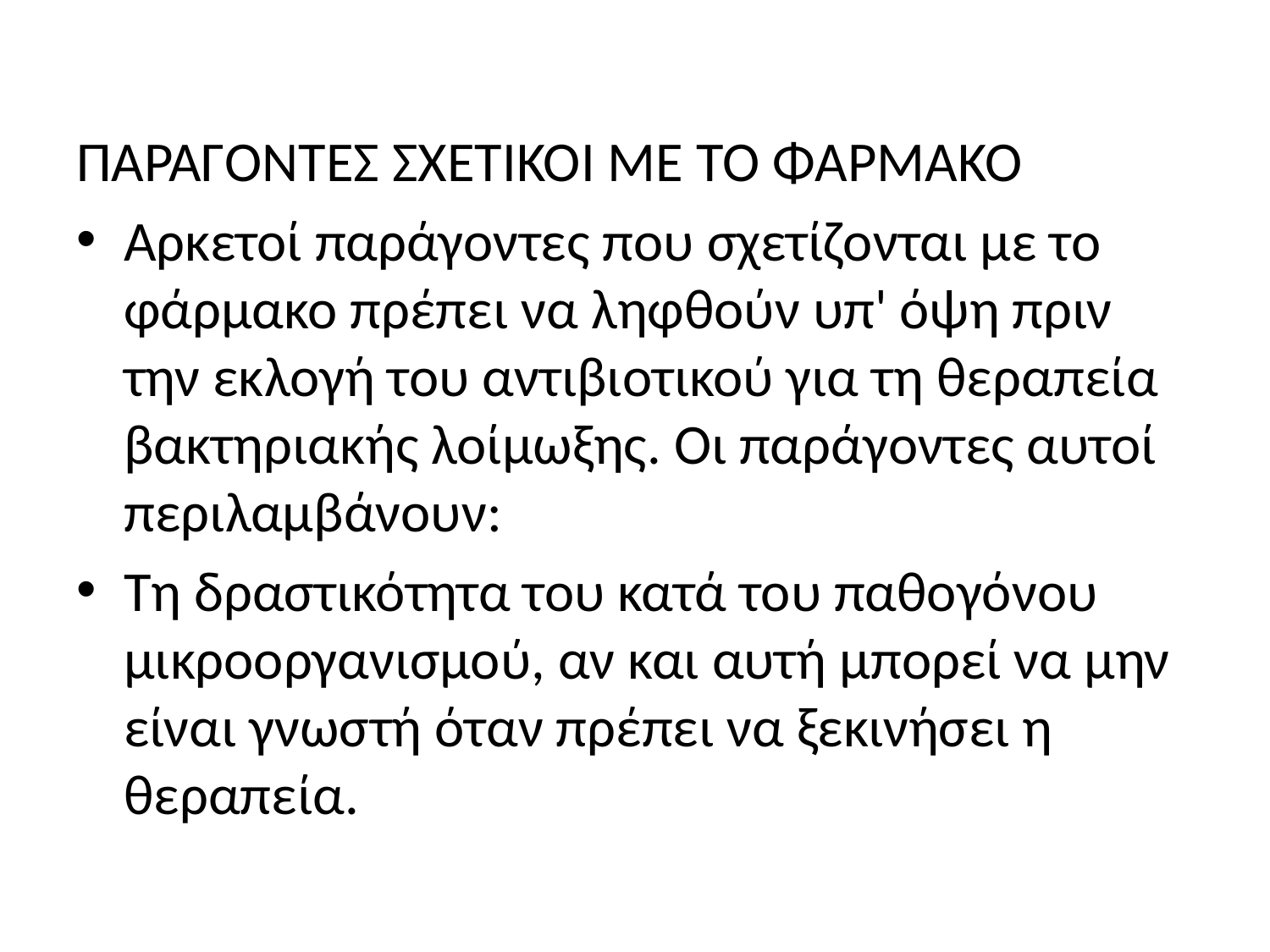

ΠΑΡΑΓΟΝΤΕΣ ΣΧΕΤΙΚΟΙ ΜΕ ΤΟ ΦΑΡΜΑΚΟ
Αρκετοί παράγοντες που σχετίζονται με το φάρμακο πρέπει να ληφθούν υπ' όψη πριν την εκλογή του αντιβιοτικού για τη θε­ραπεία βακτηριακής λοίμωξης. Οι παράγοντες αυτοί περιλαμβάνουν:
Τη δραστικότητα του κατά του παθογόνου μικροοργανισμού, αν και αυτή μπορεί να μην είναι γνωστή όταν πρέπει να ξεκινήσει η θεραπεία.